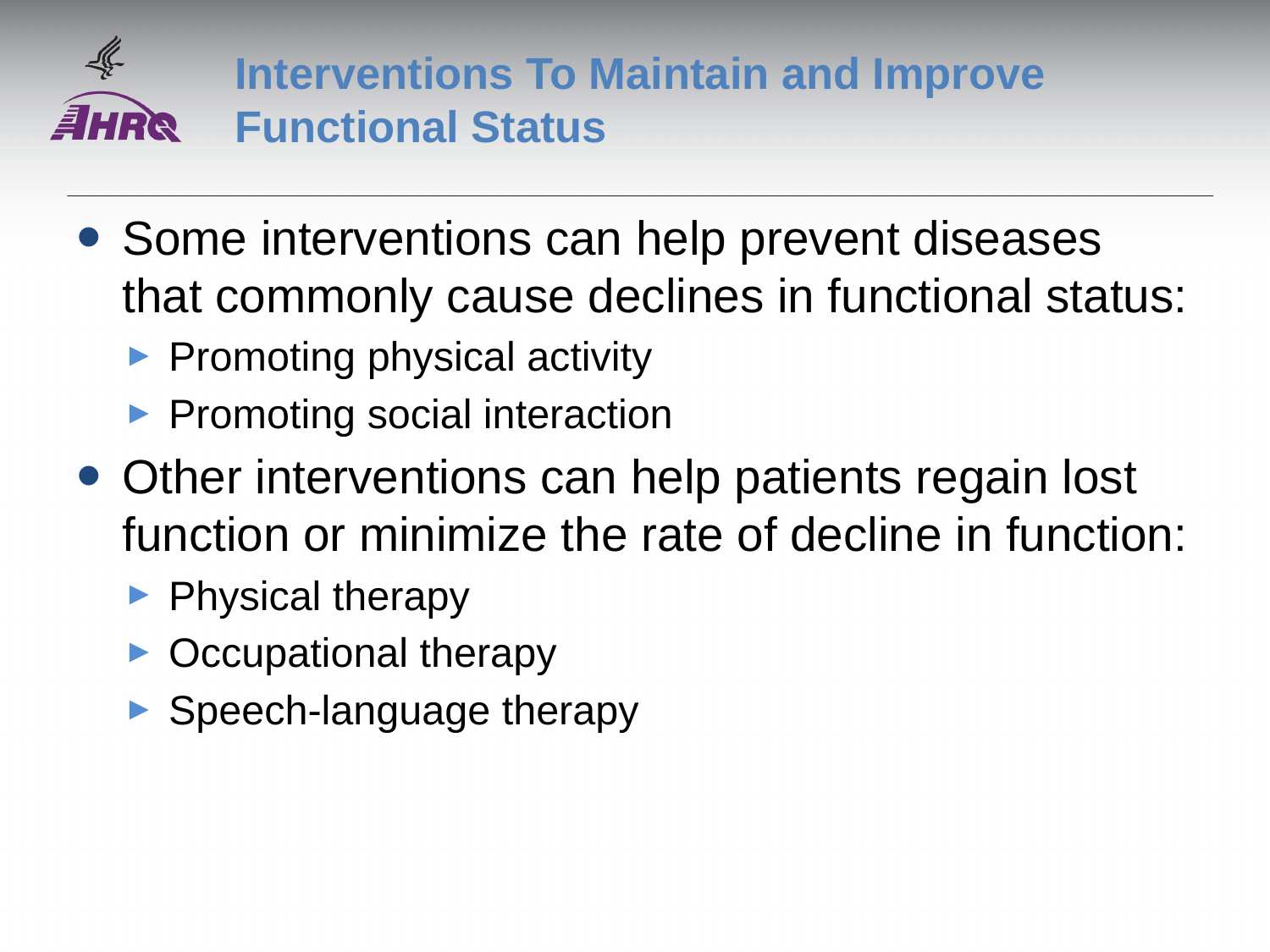

# Interventions To Maintain and Improve Functional Status
Some interventions can help prevent diseases that commonly cause declines in functional status:
Promoting physical activity
Promoting social interaction
Other interventions can help patients regain lost function or minimize the rate of decline in function:
Physical therapy
Occupational therapy
Speech-language therapy